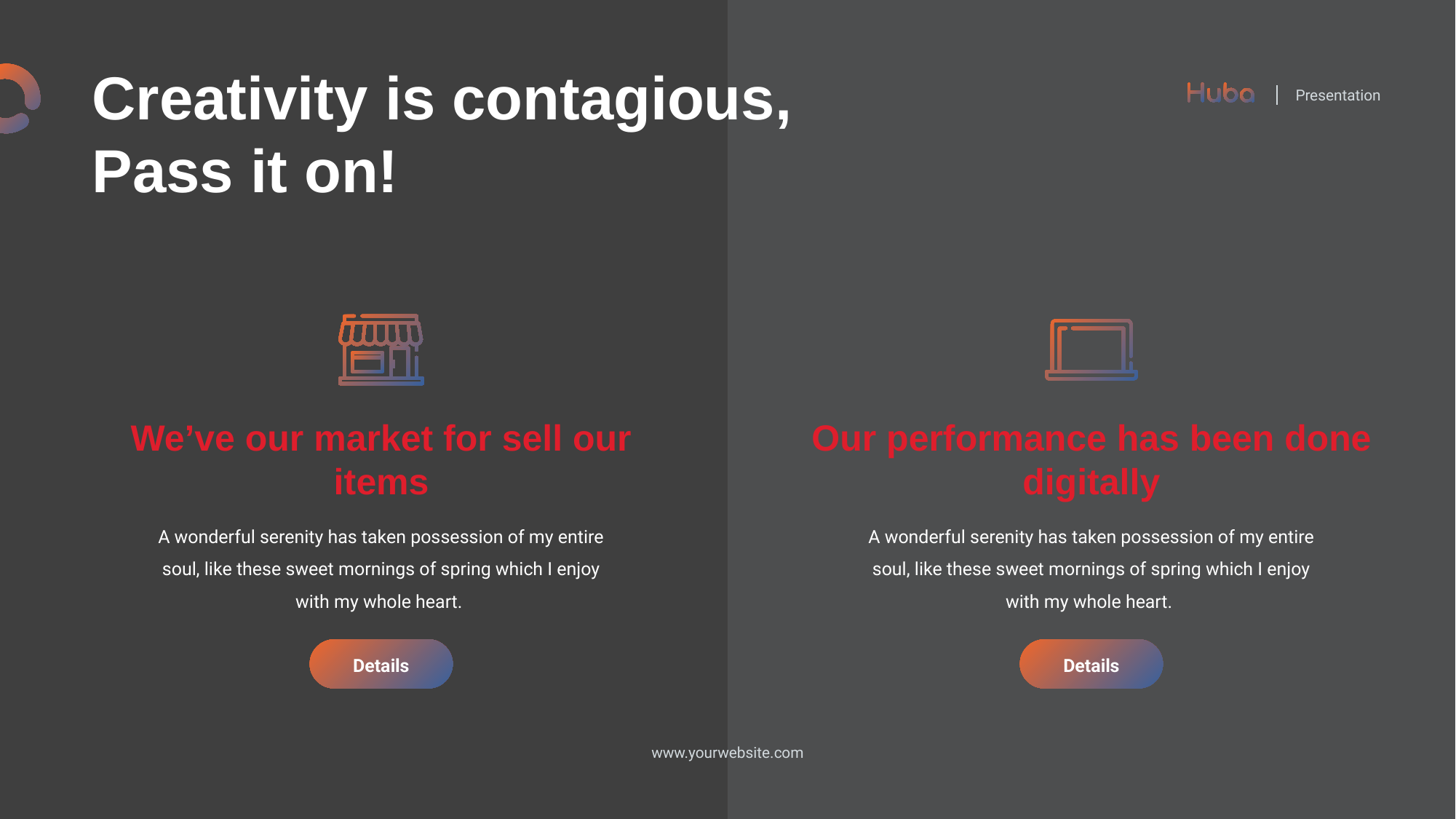

Creativity is contagious,
Pass it on!

Presentation

We’ve our market for sell our items
Our performance has been done digitally
A wonderful serenity has taken possession of my entire soul, like these sweet mornings of spring which I enjoy with my whole heart.
A wonderful serenity has taken possession of my entire soul, like these sweet mornings of spring which I enjoy with my whole heart.

Details
Details
www.yourwebsite.com